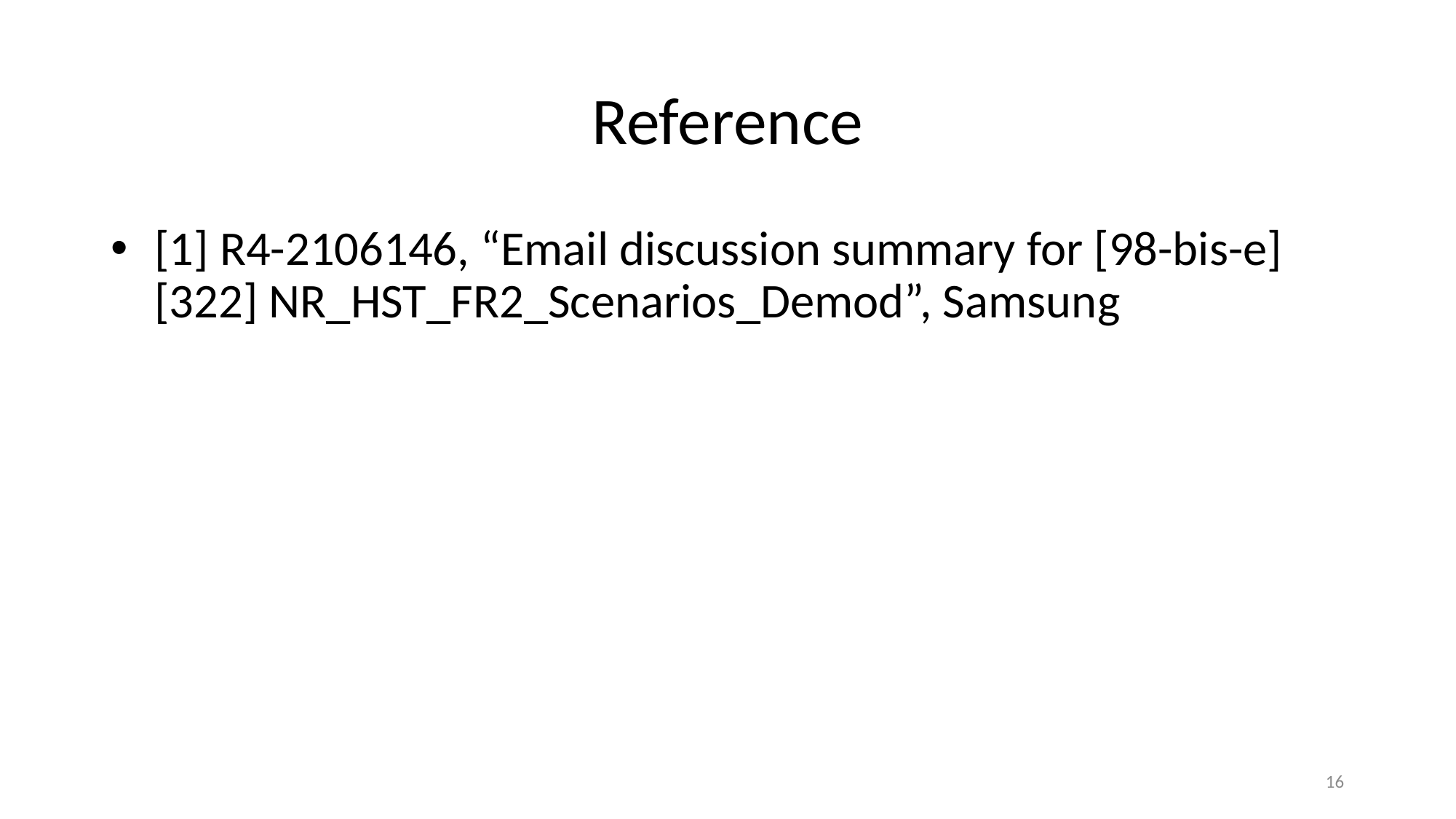

# Reference
[1] R4-2106146, “Email discussion summary for [98-bis-e][322] NR_HST_FR2_Scenarios_Demod”, Samsung
16